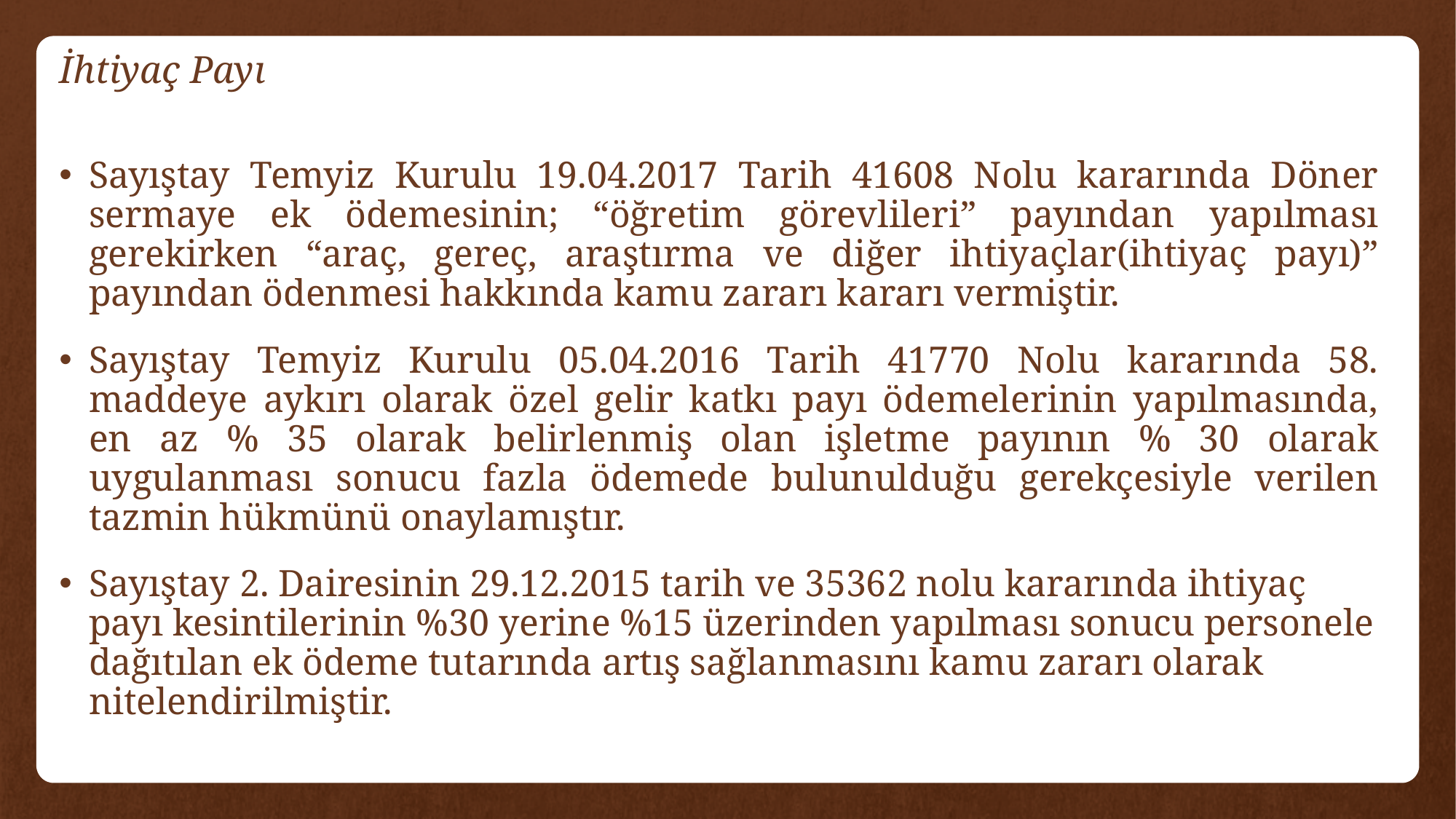

# İhtiyaç Payı
Sayıştay Temyiz Kurulu 19.04.2017 Tarih 41608 Nolu kararında Döner sermaye ek ödemesinin; “öğretim görevlileri” payından yapılması gerekirken “araç, gereç, araştırma ve diğer ihtiyaçlar(ihtiyaç payı)” payından ödenmesi hakkında kamu zararı kararı vermiştir.
Sayıştay Temyiz Kurulu 05.04.2016 Tarih 41770 Nolu kararında 58. maddeye aykırı olarak özel gelir katkı payı ödemelerinin yapılmasında, en az % 35 olarak belirlenmiş olan işletme payının % 30 olarak uygulanması sonucu fazla ödemede bulunulduğu gerekçesiyle verilen tazmin hükmünü onaylamıştır.
Sayıştay 2. Dairesinin 29.12.2015 tarih ve 35362 nolu kararında ihtiyaç payı kesintilerinin %30 yerine %15 üzerinden yapılması sonucu personele dağıtılan ek ödeme tutarında artış sağlanmasını kamu zararı olarak nitelendirilmiştir.